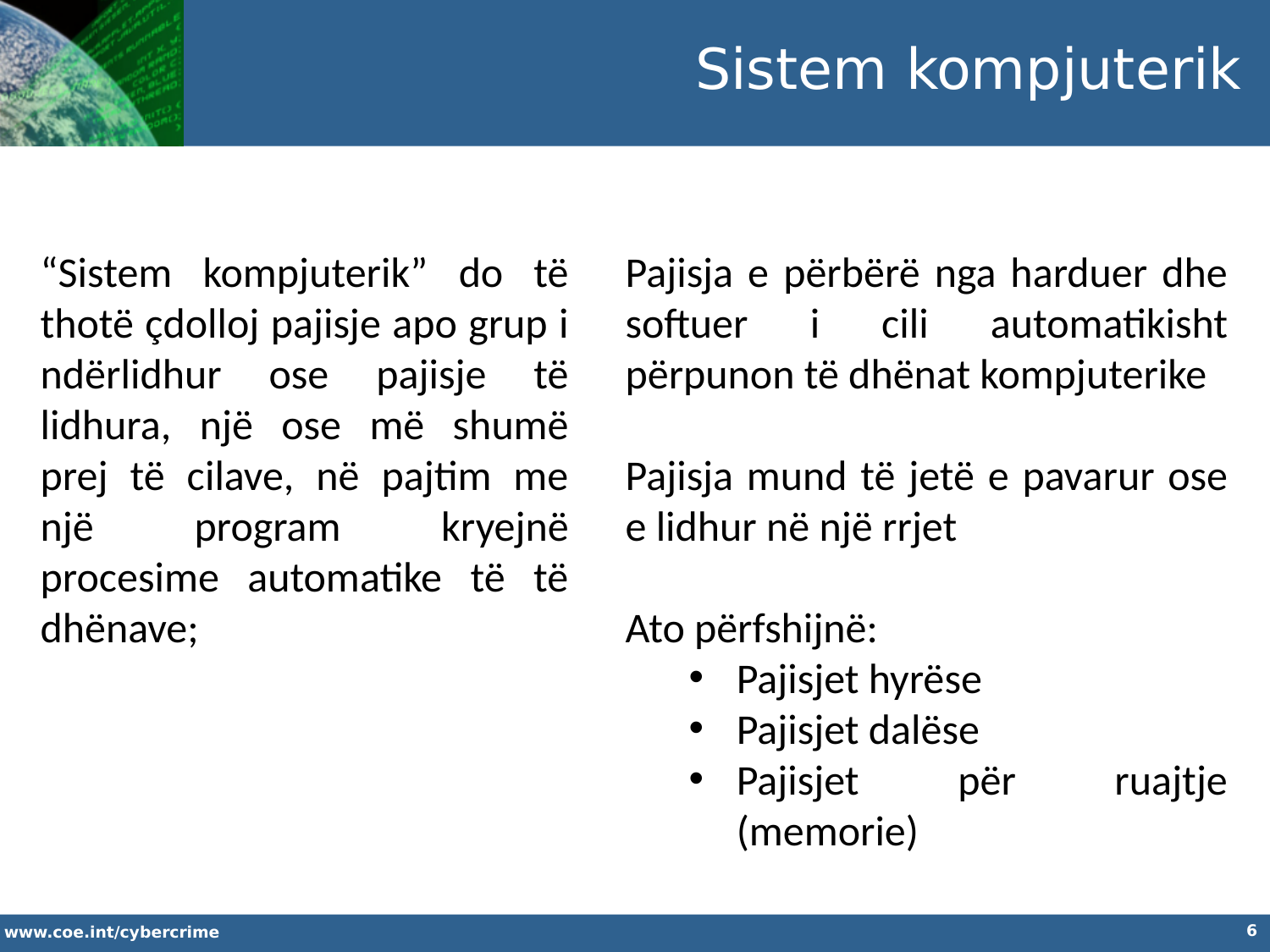

Sistem kompjuterik
“Sistem kompjuterik” do të thotë çdolloj pajisje apo grup i ndërlidhur ose pajisje të lidhura, një ose më shumë prej të cilave, në pajtim me një program kryejnë procesime automatike të të dhënave;
Pajisja e përbërë nga harduer dhe softuer i cili automatikisht përpunon të dhënat kompjuterike

Pajisja mund të jetë e pavarur ose e lidhur në një rrjet

Ato përfshijnë:
Pajisjet hyrëse
Pajisjet dalëse
Pajisjet për ruajtje (memorie)